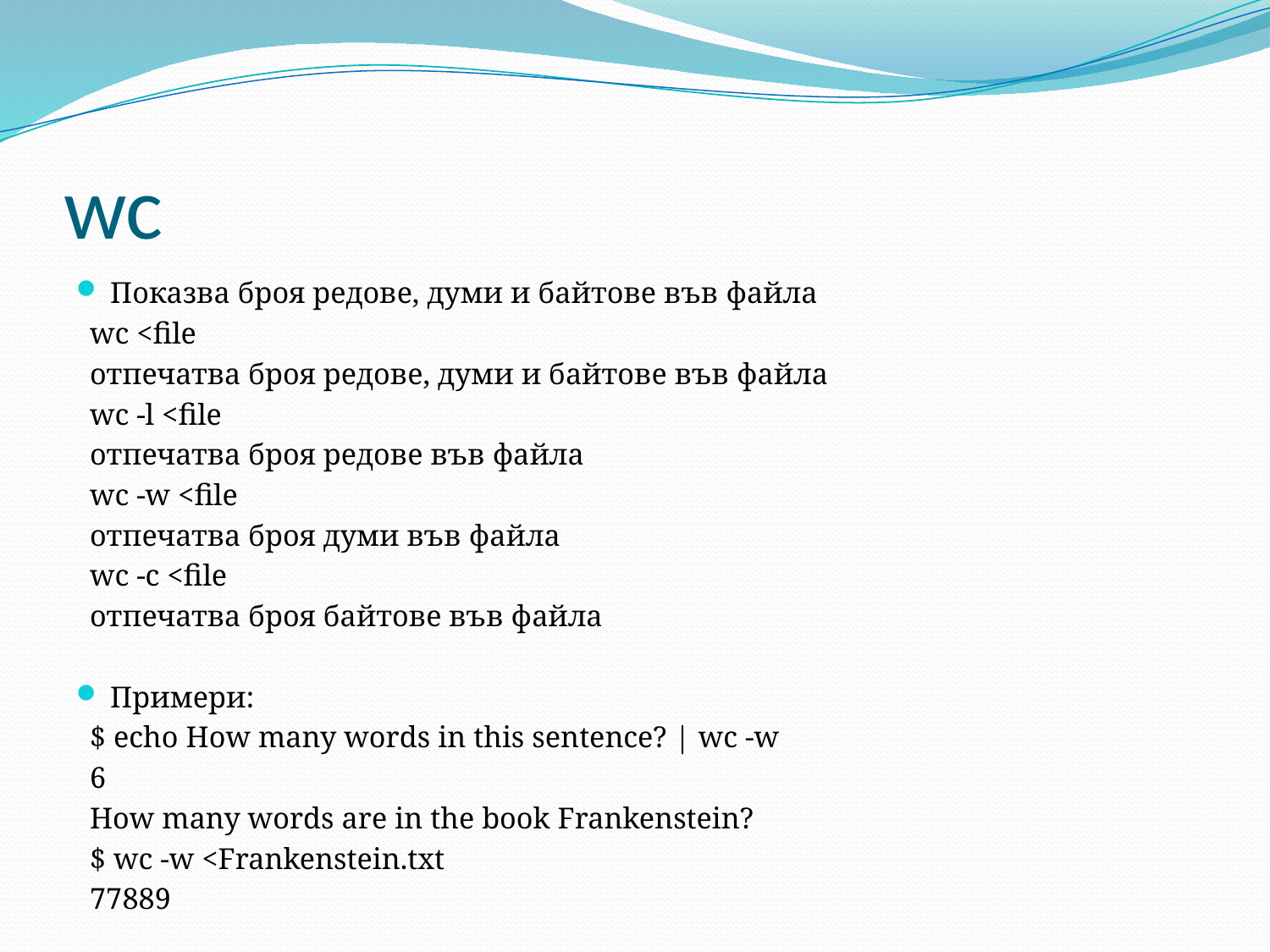

# wc
Показва броя редове, думи и байтове във файла
wc <file
	отпечатва броя редове, думи и байтове във файла
wc -l <file
	отпечатва броя редове във файла
wc -w <file
	отпечатва броя думи във файла
wc -c <file
	отпечатва броя байтове във файла

Примери:
$ echo How many words in this sentence? | wc -w
6
How many words are in the book Frankenstein?
$ wc -w <Frankenstein.txt
77889